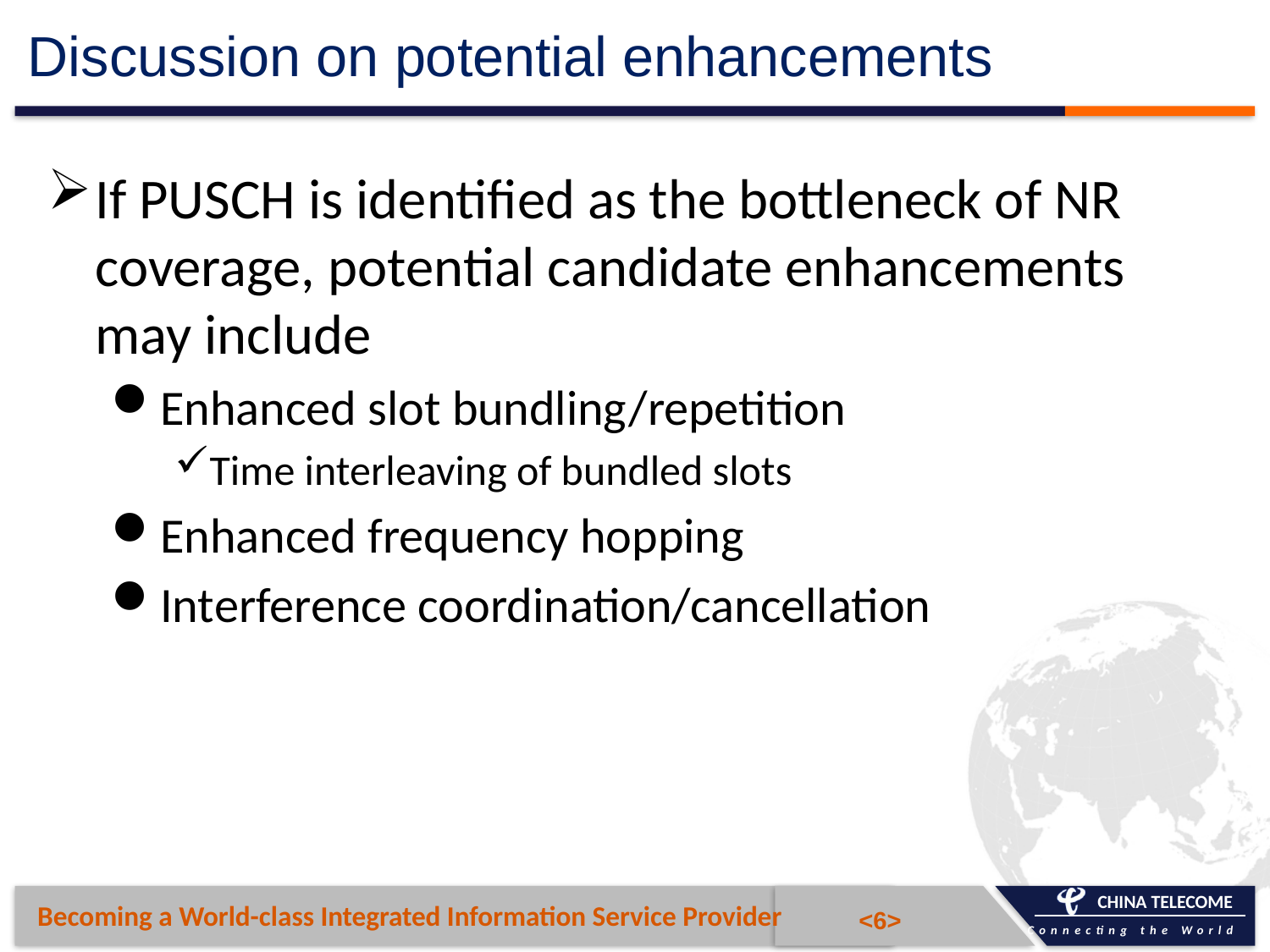

# Discussion on potential enhancements
If PUSCH is identified as the bottleneck of NR coverage, potential candidate enhancements may include
Enhanced slot bundling/repetition
Time interleaving of bundled slots
Enhanced frequency hopping
Interference coordination/cancellation